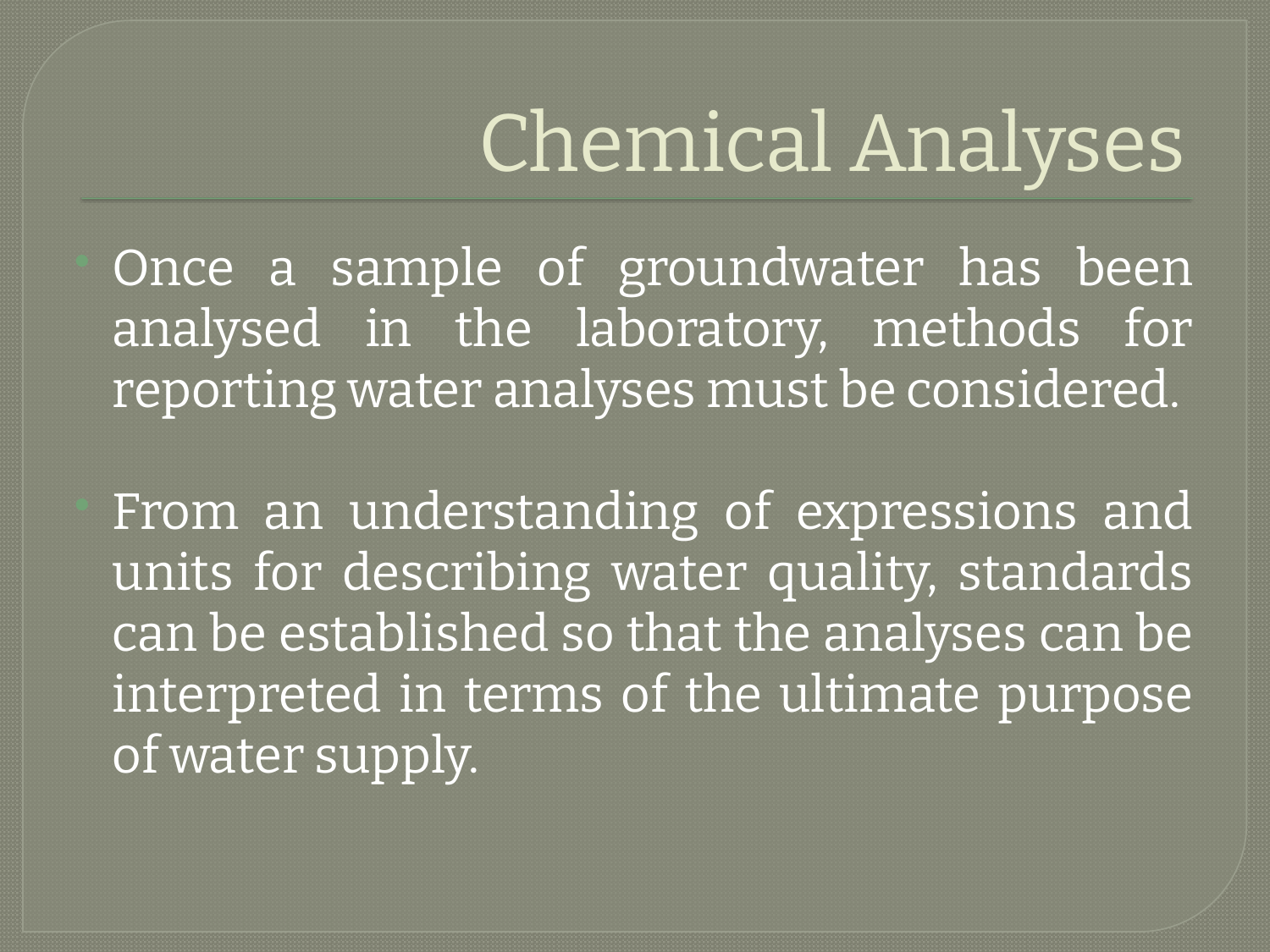

# Chemical Analyses
Once a sample of groundwater has been analysed in the laboratory, methods for reporting water analyses must be considered.

From an understanding of expressions and units for describing water quality, standards can be established so that the analyses can be interpreted in terms of the ultimate purpose of water supply.